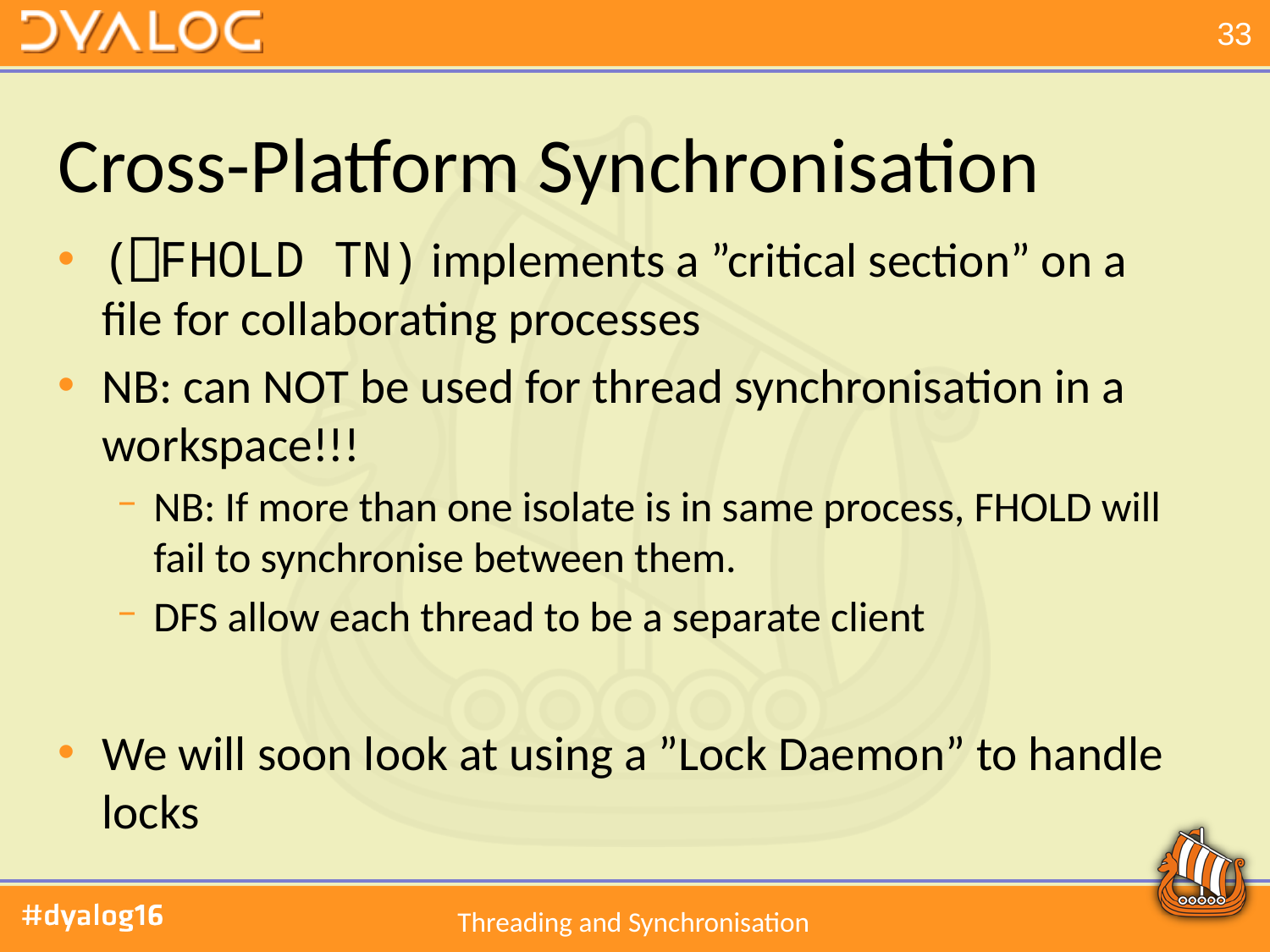

# Cross-Platform Synchronisation
(⎕FHOLD TN) implements a ”critical section” on a file for collaborating processes
NB: can NOT be used for thread synchronisation in a workspace!!!
NB: If more than one isolate is in same process, FHOLD will fail to synchronise between them.
DFS allow each thread to be a separate client

We will soon look at using a ”Lock Daemon” to handle locks
Threading and Synchronisation